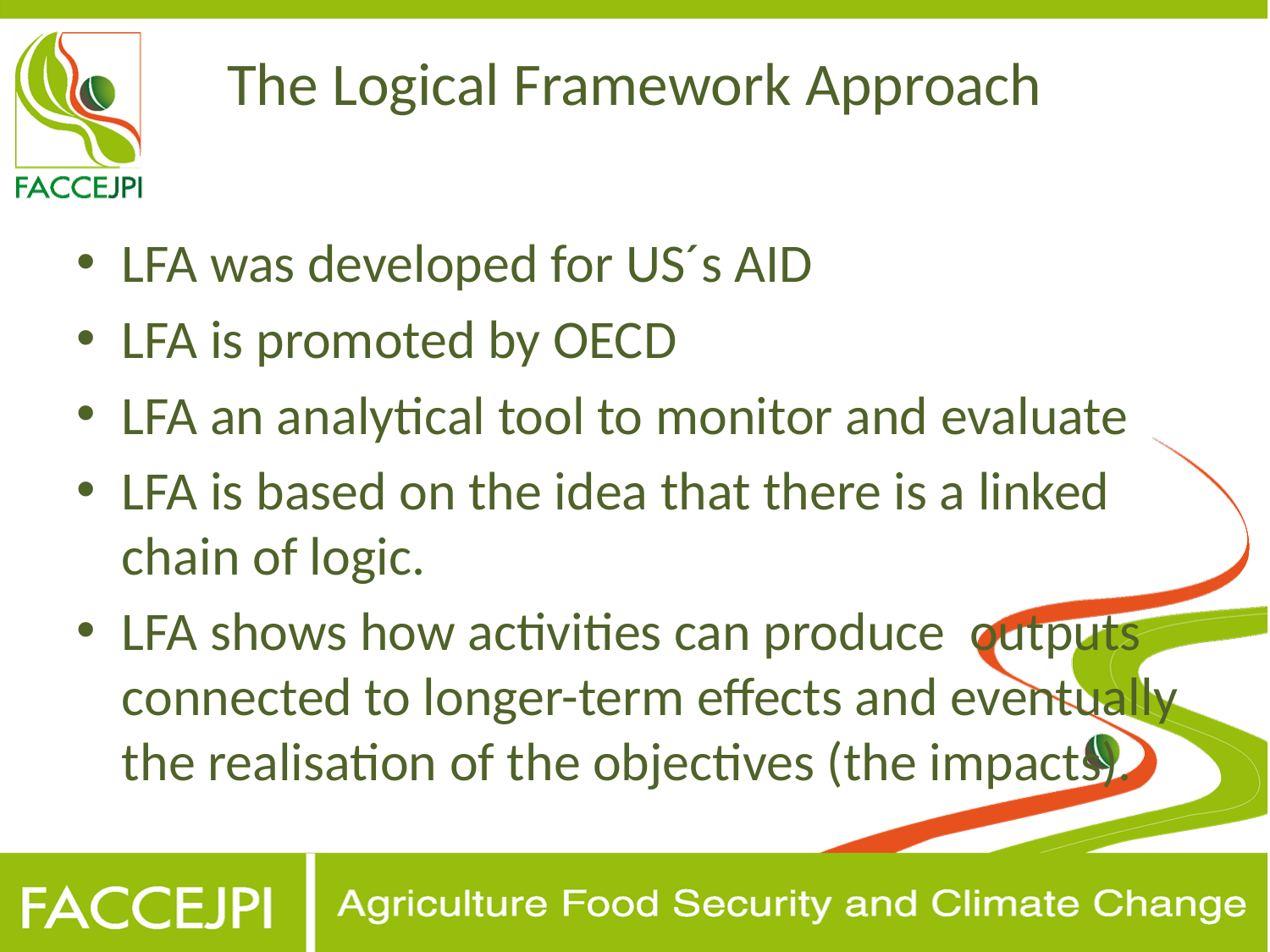

# The Logical Framework Approach
LFA was developed for US´s AID
LFA is promoted by OECD
LFA an analytical tool to monitor and evaluate
LFA is based on the idea that there is a linked chain of logic.
LFA shows how activities can produce  outputs connected to longer-term effects and eventually the realisation of the objectives (the impacts).